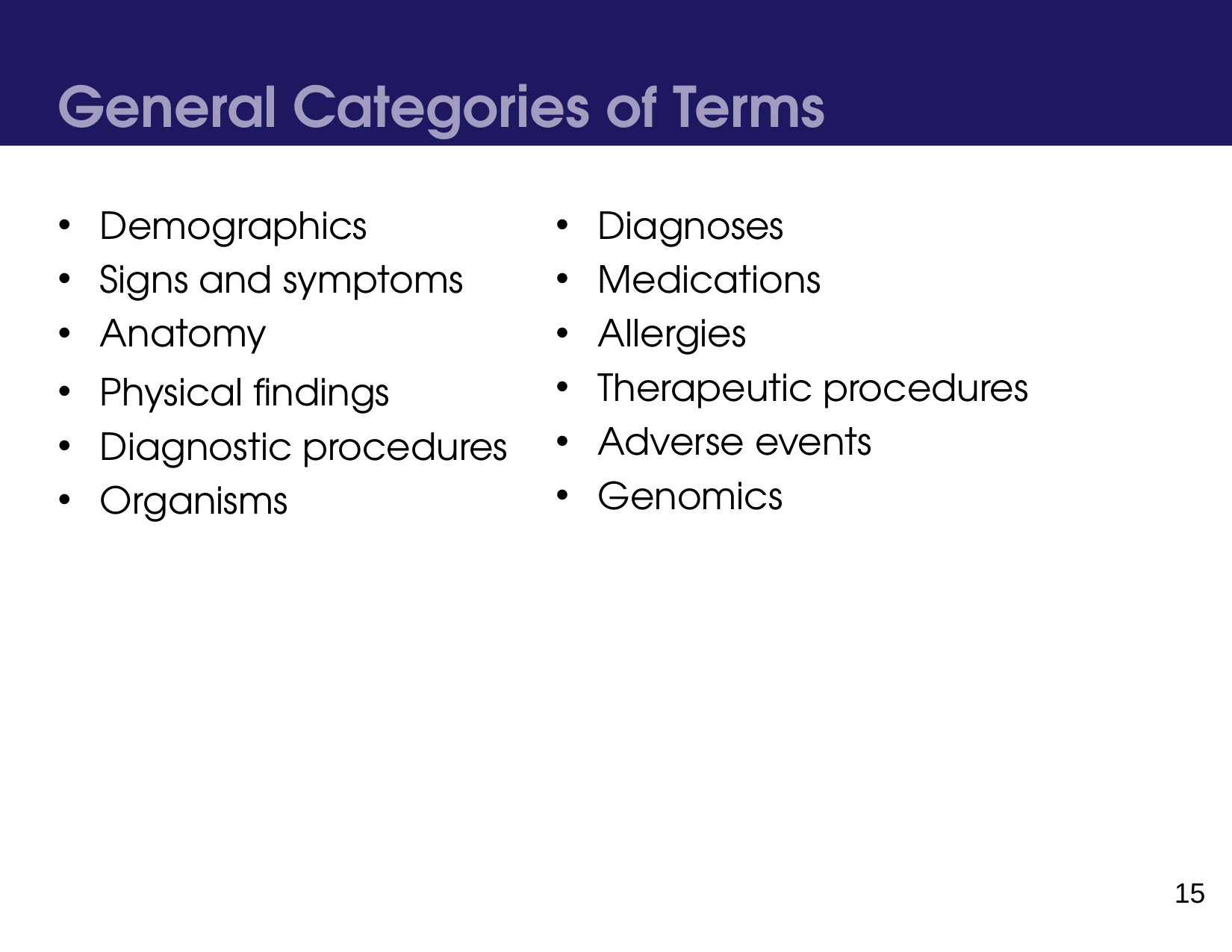

# General Categories of Terms
Demographics
Signs and symptoms
Anatomy
Physical findings
Diagnostic procedures
Organisms
Diagnoses
Medications
Allergies
Therapeutic procedures
Adverse events
Genomics
15